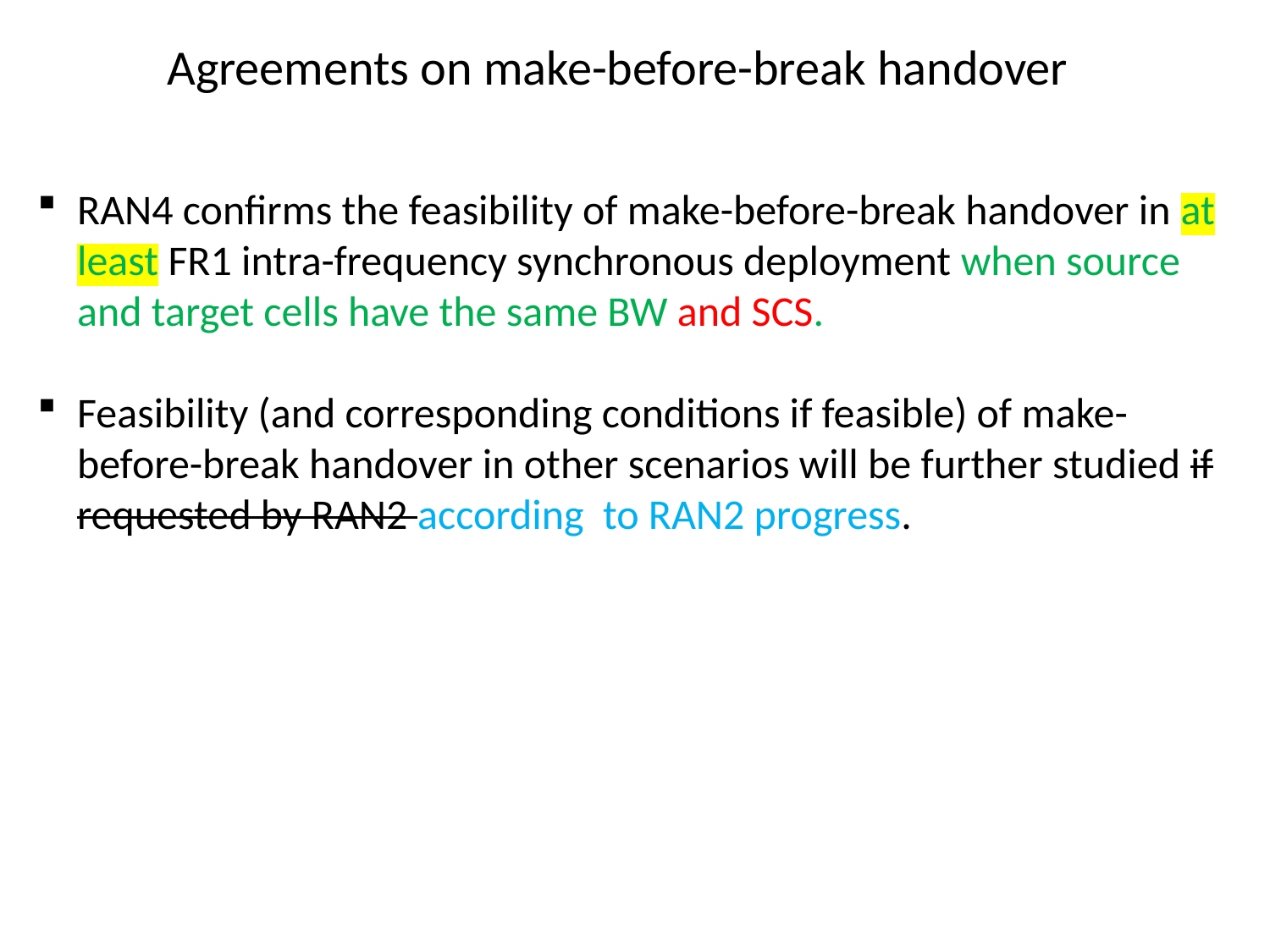

# Agreements on make-before-break handover
RAN4 confirms the feasibility of make-before-break handover in at least FR1 intra-frequency synchronous deployment when source and target cells have the same BW and SCS.

Feasibility (and corresponding conditions if feasible) of make-before-break handover in other scenarios will be further studied if requested by RAN2 according  to RAN2 progress.